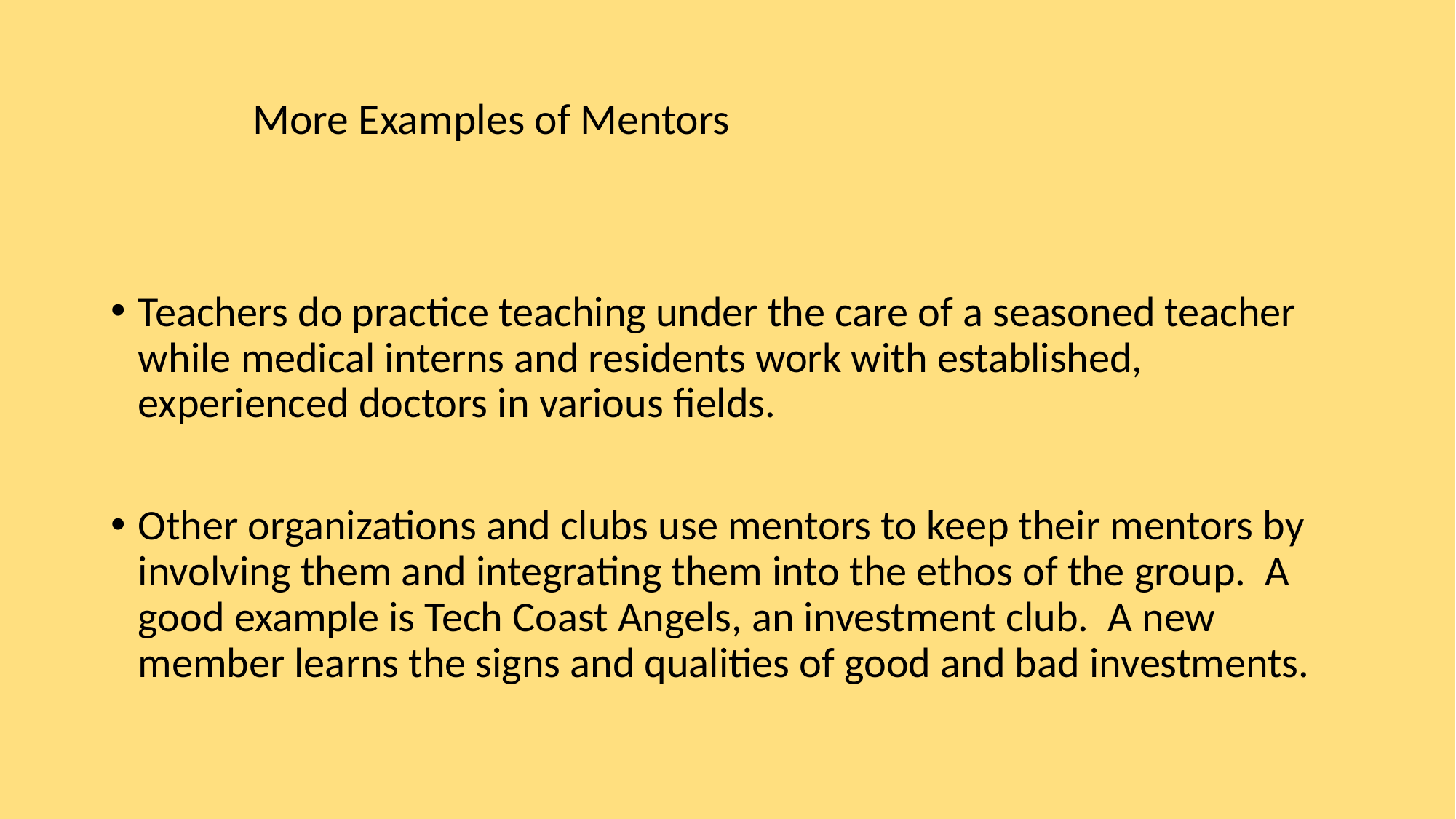

# More Examples of Mentors

Teachers do practice teaching under the care of a seasoned teacher while medical interns and residents work with established, experienced doctors in various fields.

Other organizations and clubs use mentors to keep their mentors by involving them and integrating them into the ethos of the group.  A good example is Tech Coast Angels, an investment club.  A new member learns the signs and qualities of good and bad investments.